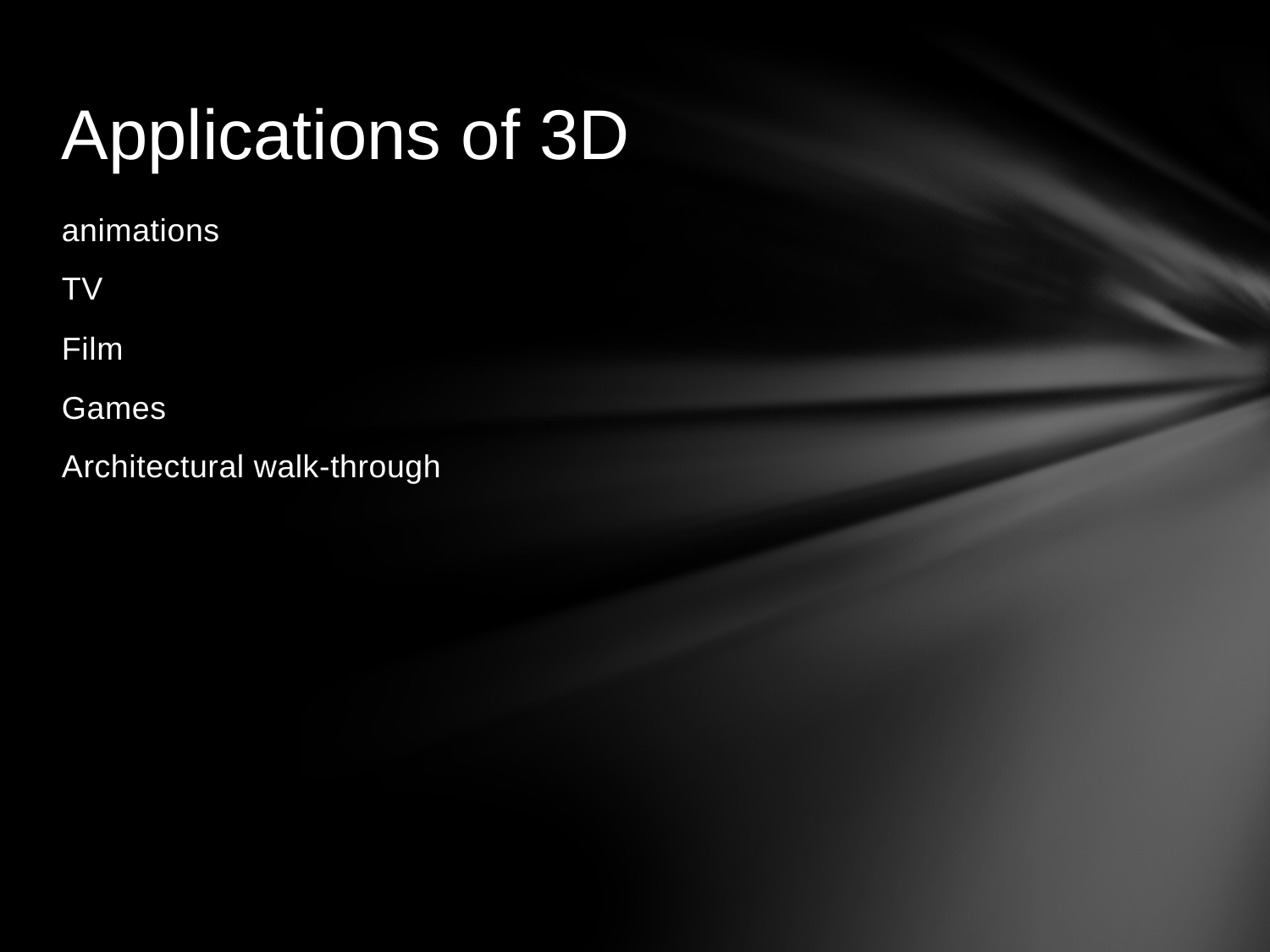

# Applications of 3D
animations
TV
Film
Games
Architectural walk-through